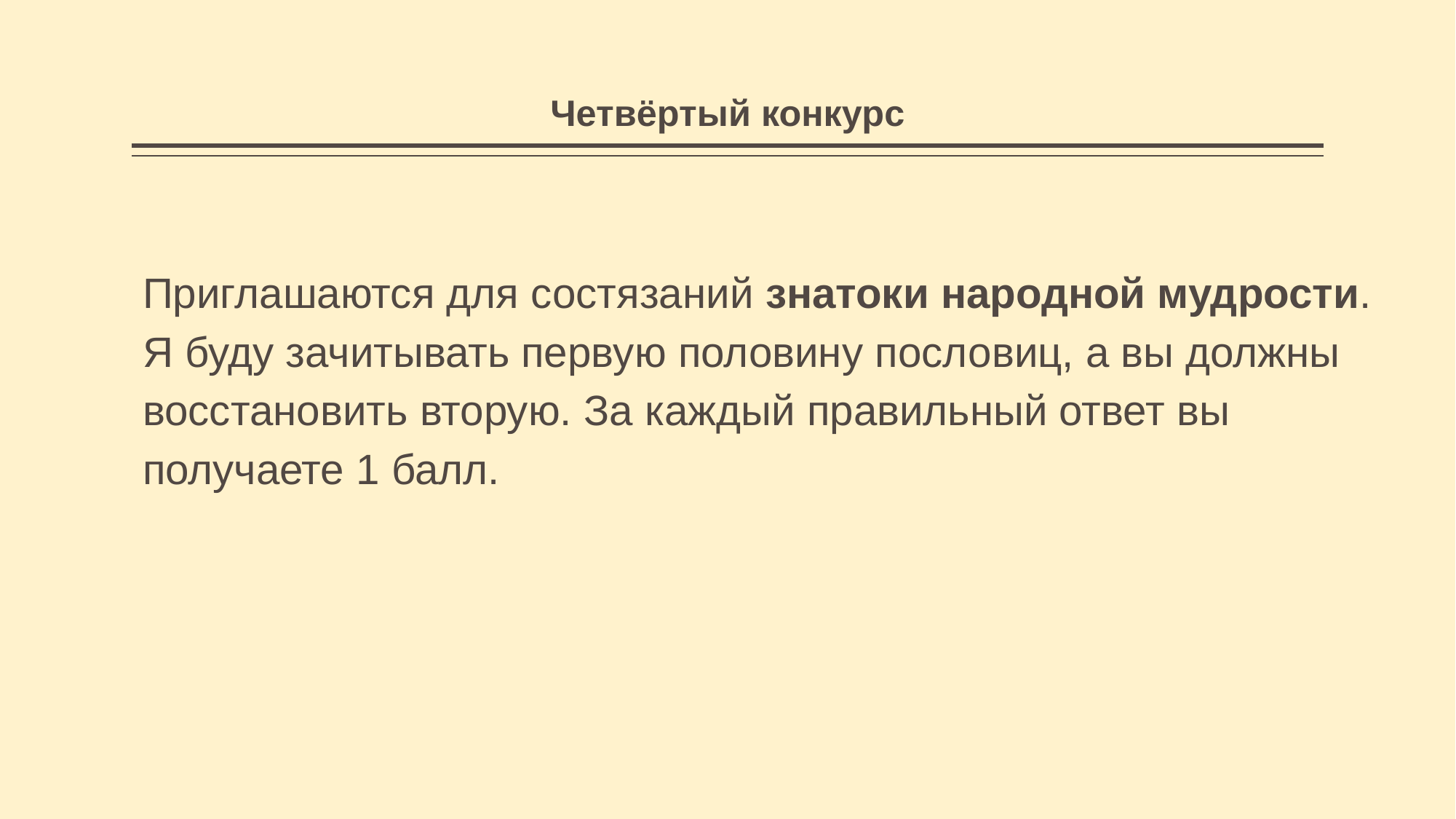

# Четвёртый конкурс
Приглашаются для состязаний знатоки народной мудрости. Я буду зачитывать первую половину пословиц, а вы должны восстановить вторую. За каждый правильный ответ вы получаете 1 балл.